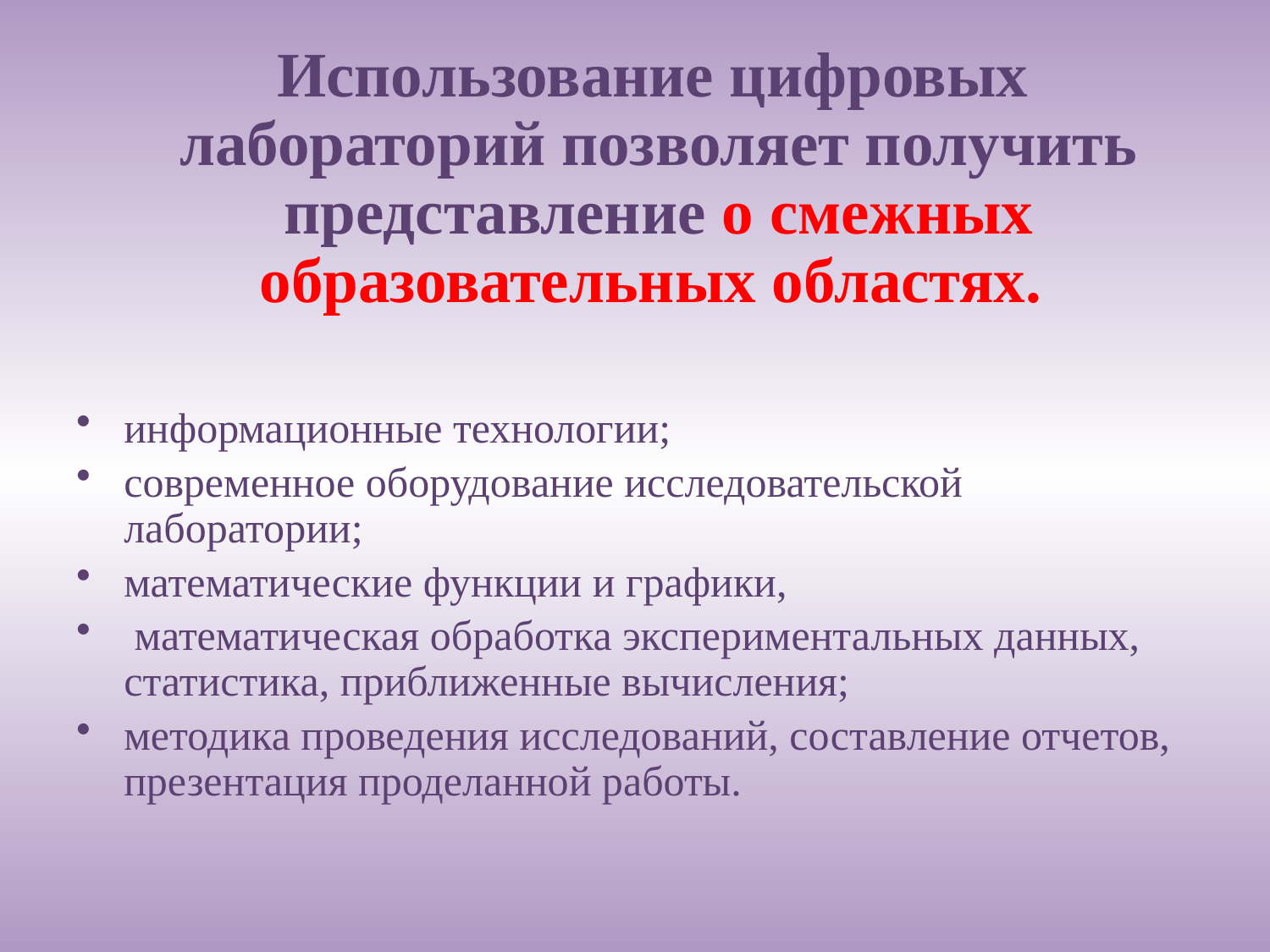

Использование цифровых лабораторий позволяет получить представление о смежных образовательных областях.

информационные технологии;
современное оборудование исследовательской лаборатории;
математические функции и графики,
 математическая обработка экспериментальных данных, статистика, приближенные вычисления;
методика проведения исследований, составление отчетов, презентация проделанной работы.